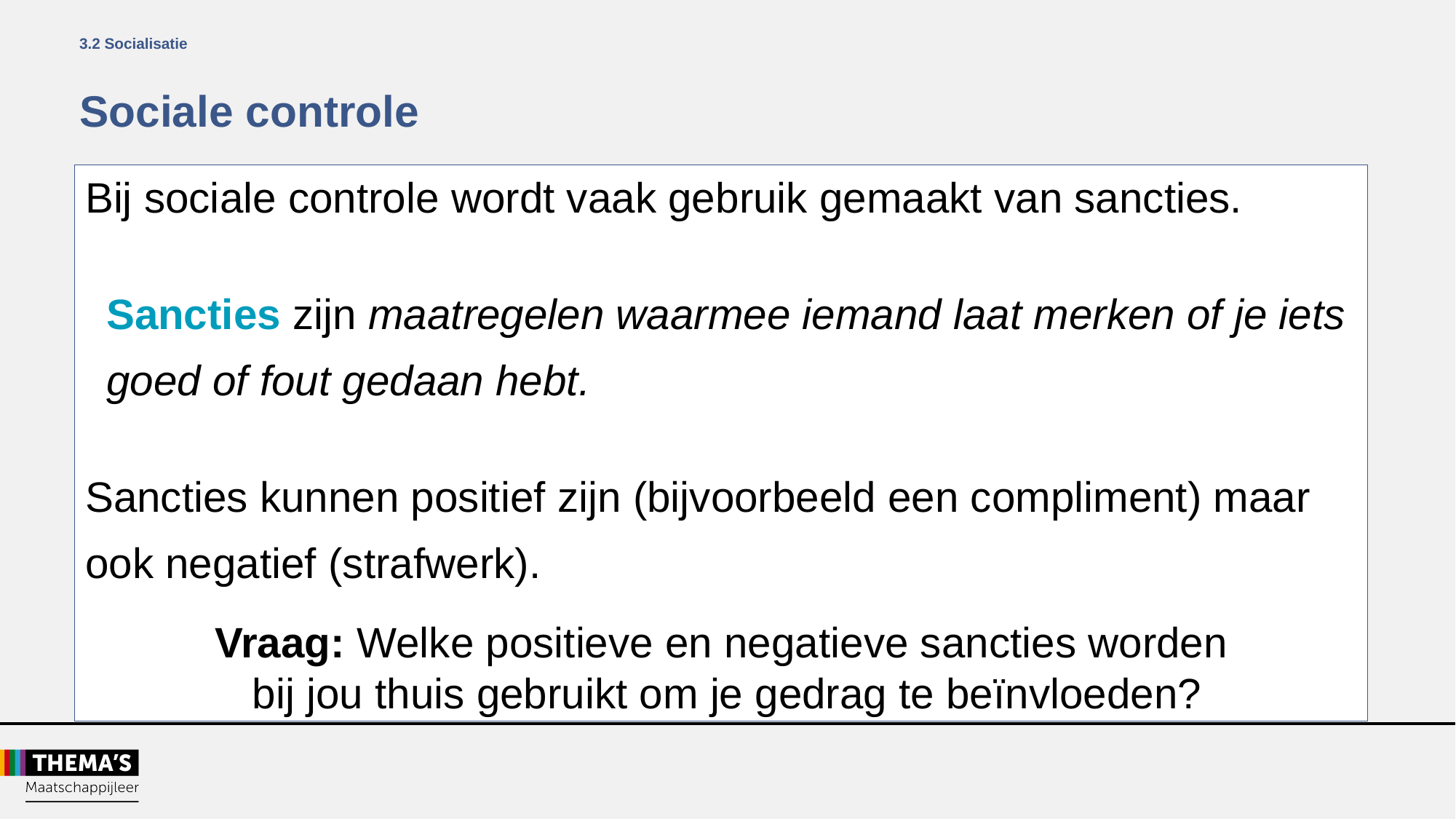

3.2 Socialisatie
Sociale controle
Bij sociale controle wordt vaak gebruik gemaakt van sancties.

Sancties zijn maatregelen waarmee iemand laat merken of je iets
goed of fout gedaan hebt.

Sancties kunnen positief zijn (bijvoorbeeld een compliment) maar
ook negatief (strafwerk).
Vraag: Welke positieve en negatieve sancties worden
bij jou thuis gebruikt om je gedrag te beïnvloeden?